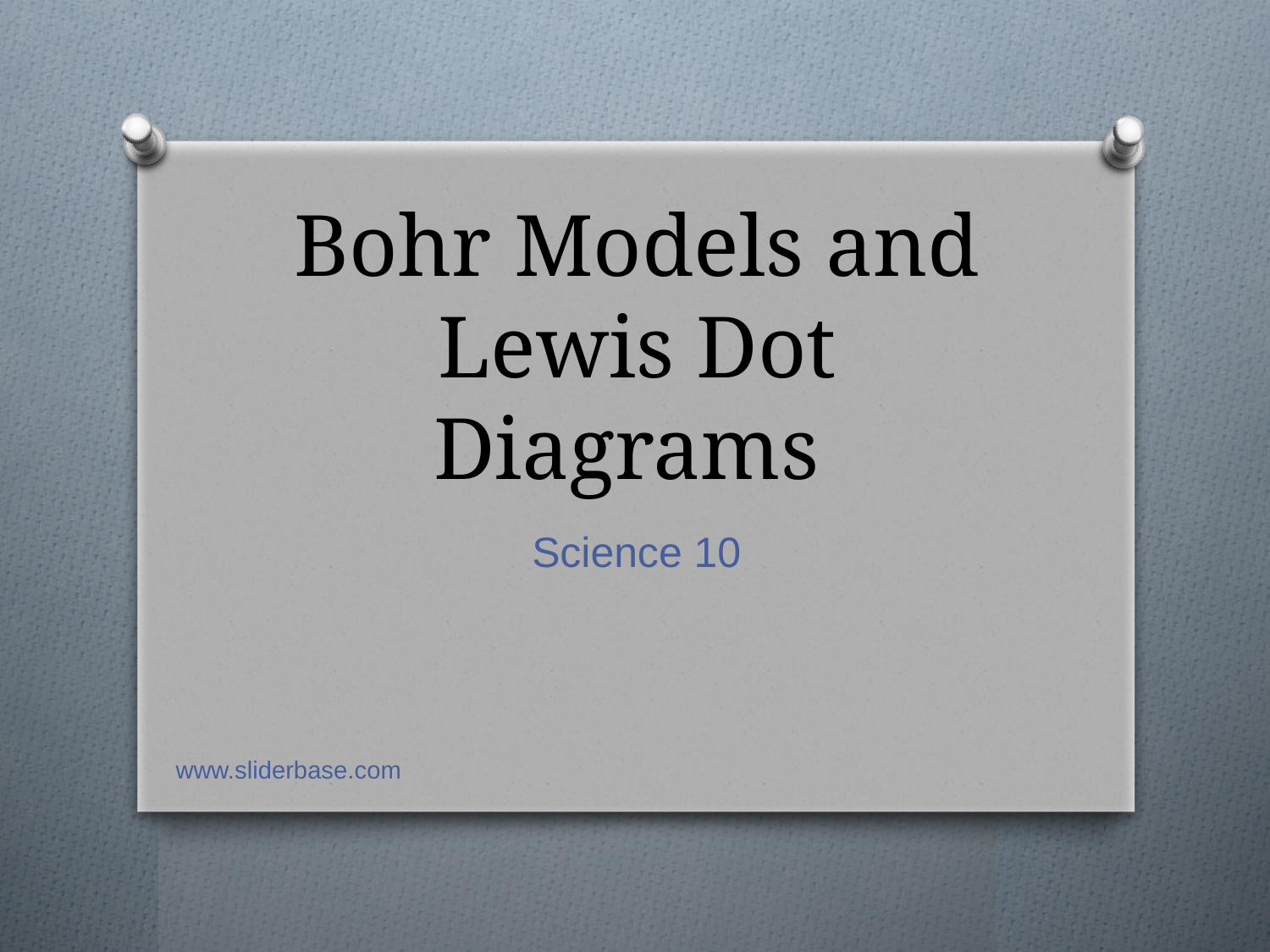

# Bohr Models and Lewis Dot Diagrams
Science 10
www.sliderbase.com